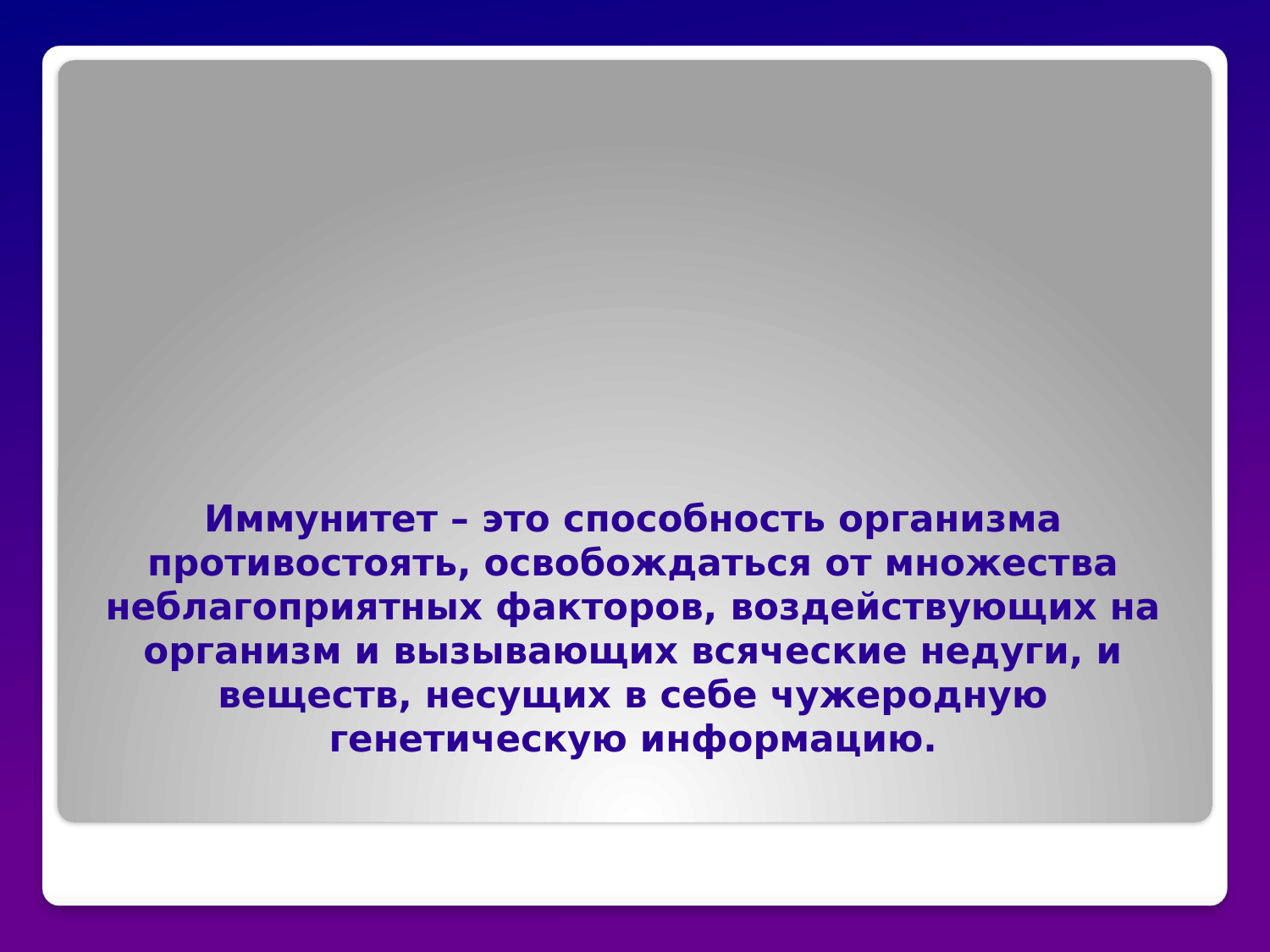

# Иммунитет – это способность организма противостоять, освобождаться от множества неблагоприятных факторов, воздействующих на организм и вызывающих всяческие недуги, и веществ, несущих в себе чужеродную генетическую информацию.